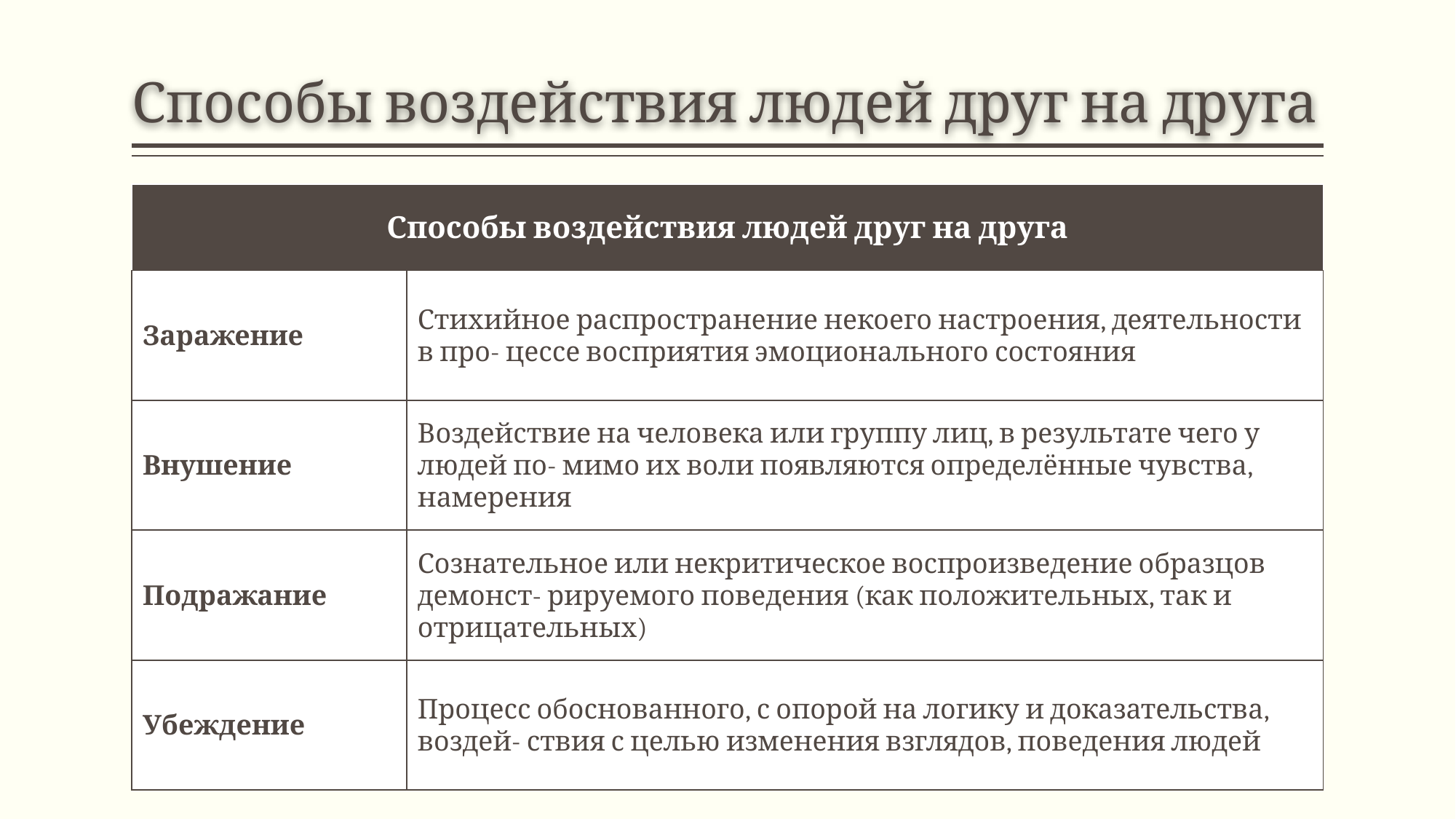

# Способы воздействия людей друг на друга
| Способы воздействия людей друг на друга |  |
| --- | --- |
| Заражение | Стихийное распространение некоего настроения, деятельности в про- цессе восприятия эмоционального состояния |
| Внушение | Воздействие на человека или группу лиц, в результате чего у людей по- мимо их воли появляются определённые чувства, намерения |
| Подражание | Сознательное или некритическое воспроизведение образцов демонст- рируемого поведения (как положительных, так и отрицательных) |
| Убеждение | Процесс обоснованного, с опорой на логику и доказательства, воздей- ствия с целью изменения взглядов, поведения людей |